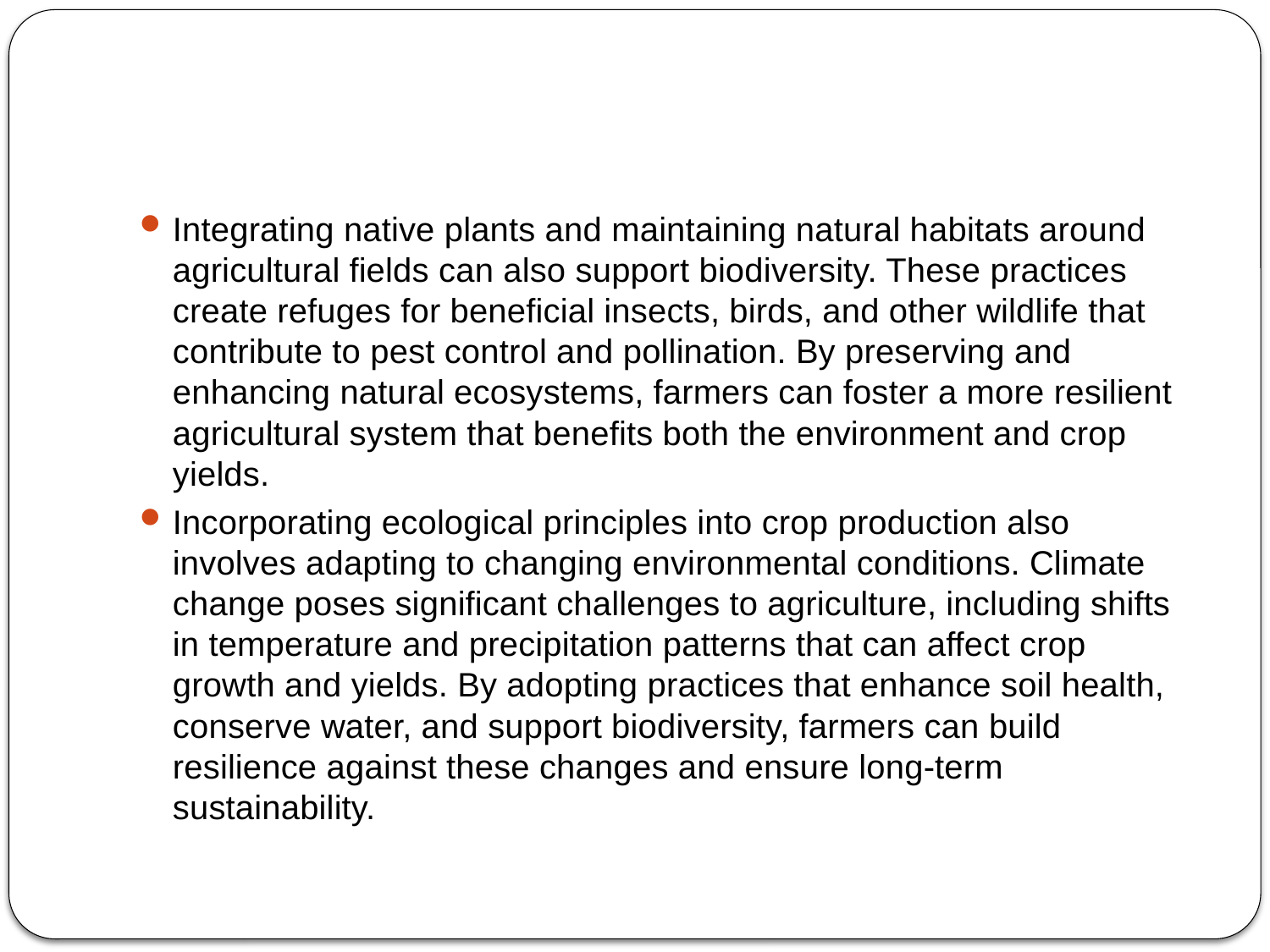

#
Integrating native plants and maintaining natural habitats around agricultural fields can also support biodiversity. These practices create refuges for beneficial insects, birds, and other wildlife that contribute to pest control and pollination. By preserving and enhancing natural ecosystems, farmers can foster a more resilient agricultural system that benefits both the environment and crop yields.
Incorporating ecological principles into crop production also involves adapting to changing environmental conditions. Climate change poses significant challenges to agriculture, including shifts in temperature and precipitation patterns that can affect crop growth and yields. By adopting practices that enhance soil health, conserve water, and support biodiversity, farmers can build resilience against these changes and ensure long-term sustainability.